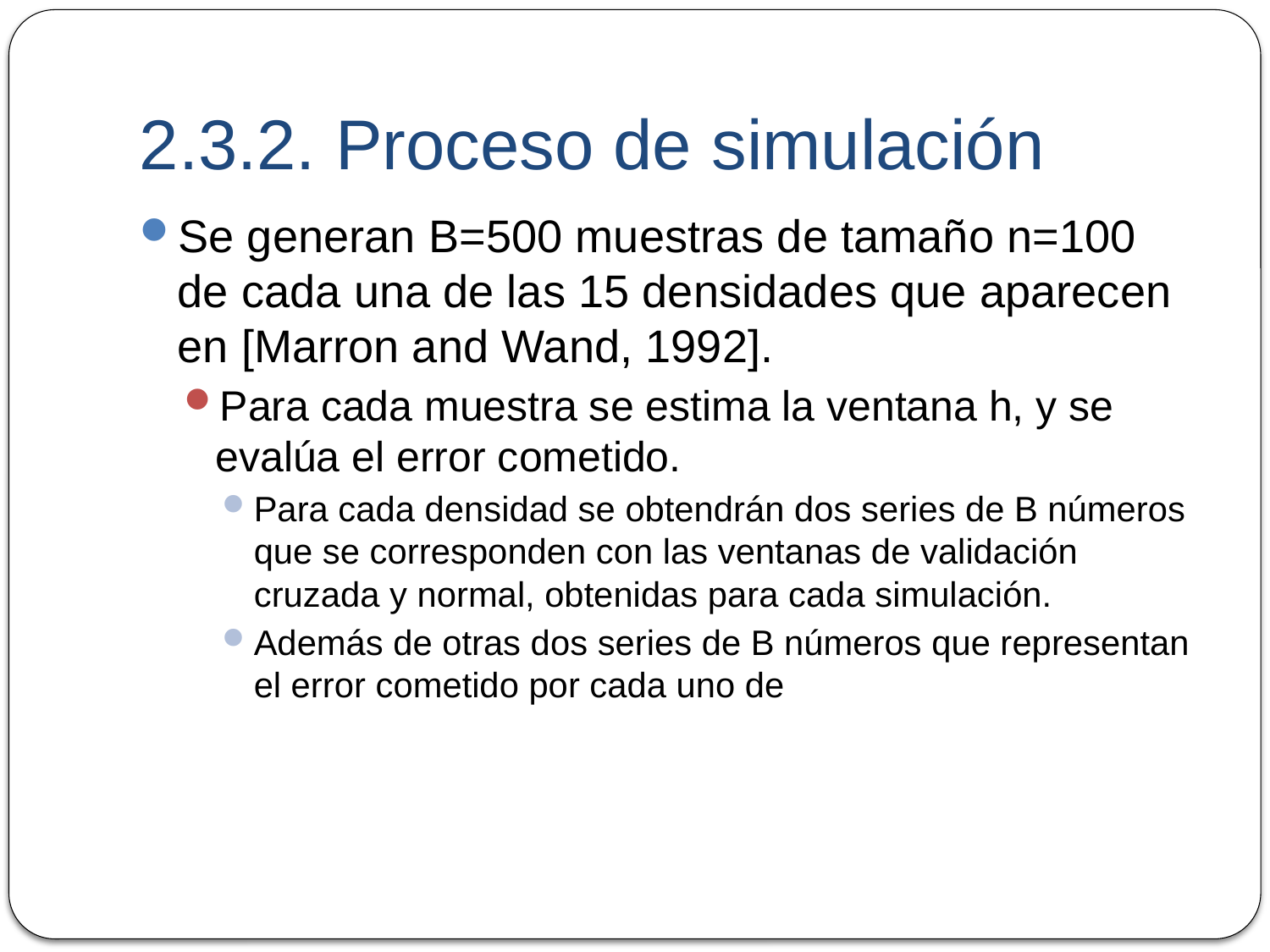

# 2.3.2. Proceso de simulación
Se generan B=500 muestras de tamaño n=100 de cada una de las 15 densidades que aparecen en [Marron and Wand, 1992].
Para cada muestra se estima la ventana h, y se evalúa el error cometido.
Para cada densidad se obtendrán dos series de B números que se corresponden con las ventanas de validación cruzada y normal, obtenidas para cada simulación.
Además de otras dos series de B números que representan el error cometido por cada uno de